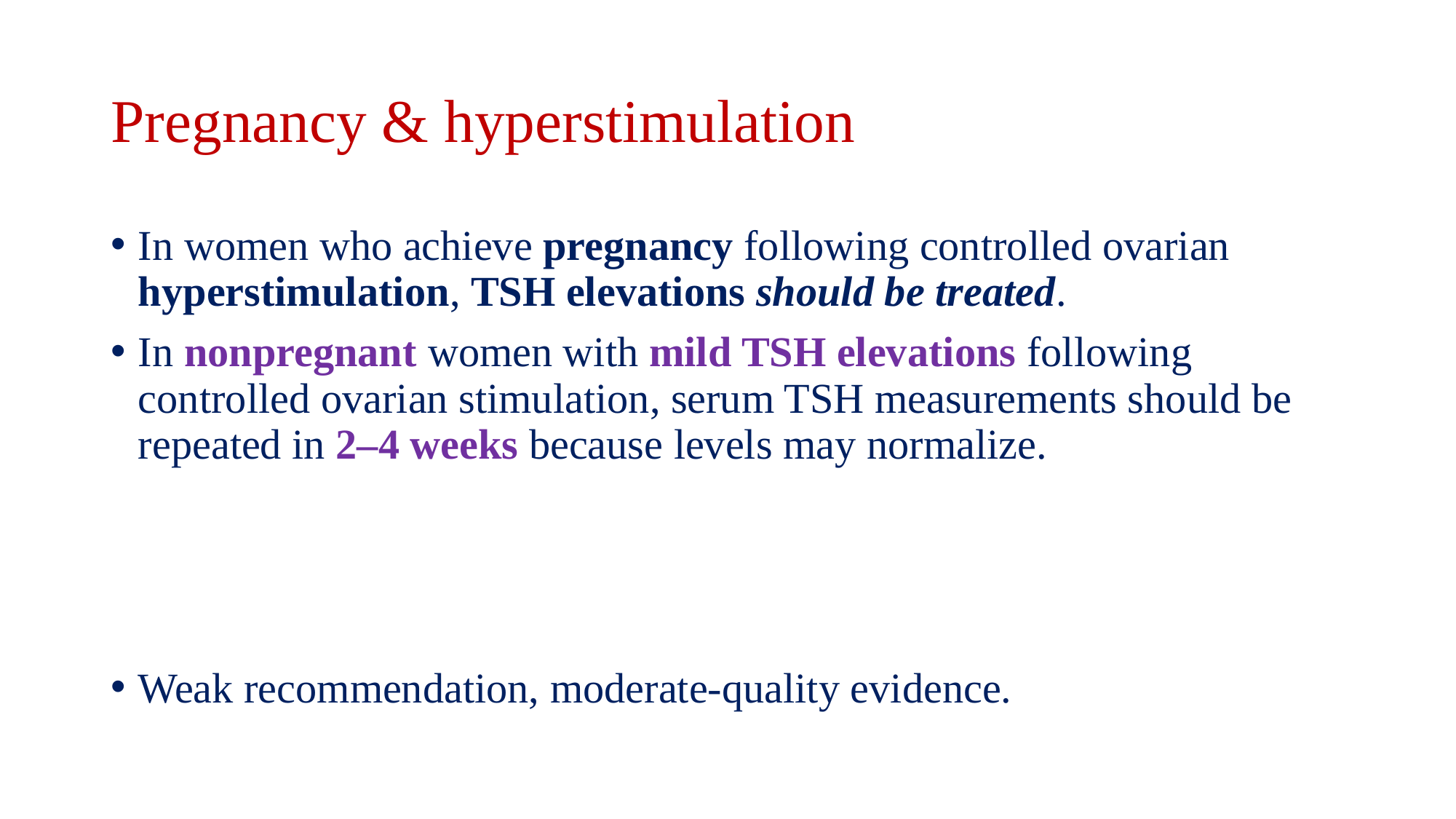

# Pregnancy & hyperstimulation
In women who achieve pregnancy following controlled ovarian hyperstimulation, TSH elevations should be treated.
In nonpregnant women with mild TSH elevations following controlled ovarian stimulation, serum TSH measurements should be repeated in 2–4 weeks because levels may normalize.

Weak recommendation, moderate-quality evidence.